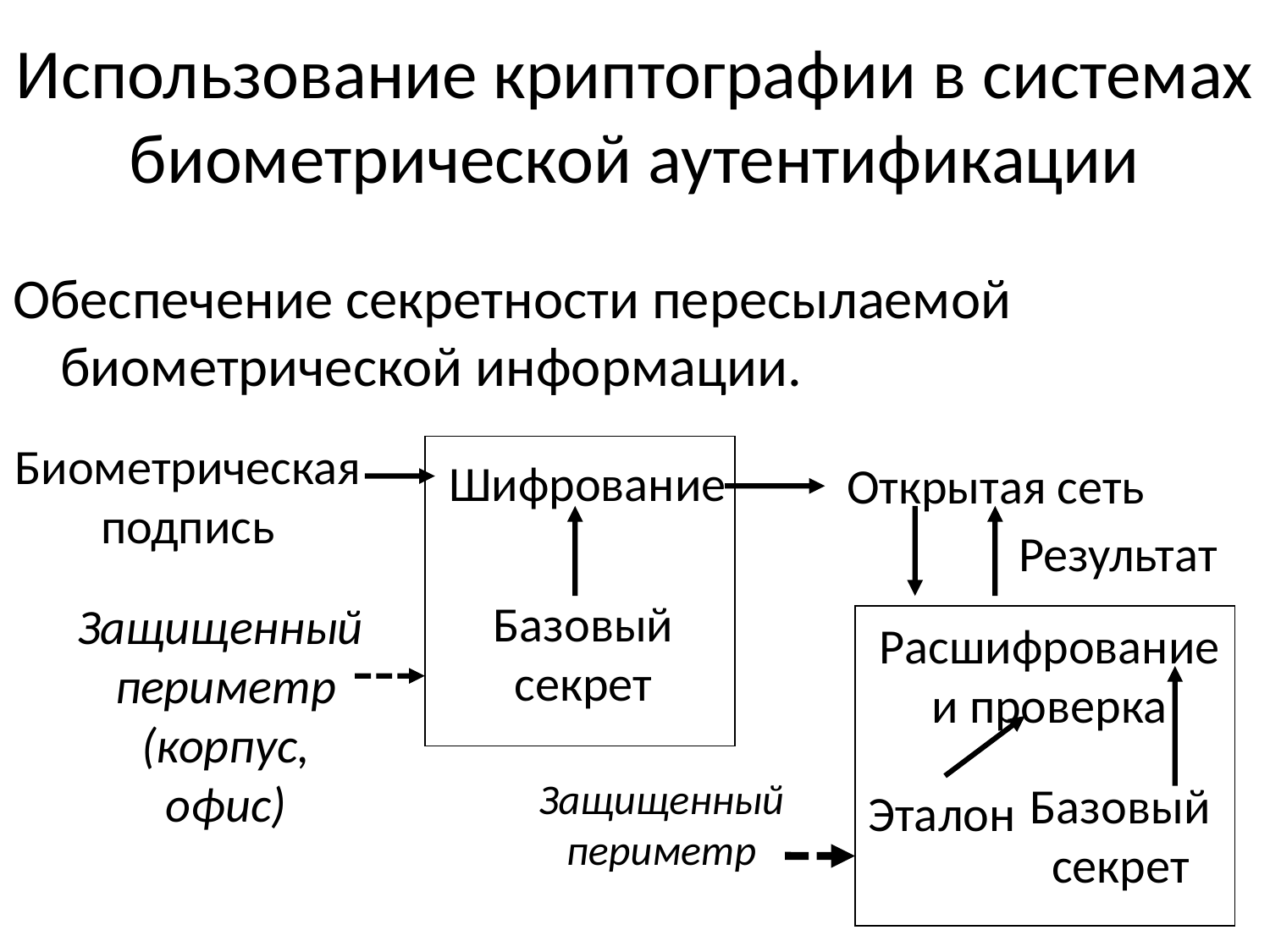

# Использование криптографии в системах биометрической аутентификации
Обеспечение секретности пересылаемой биометрической информации.
Биометрическая
подпись

Шифрование
Открытая сеть

Результат
Базовый
секрет
Защищенный
периметр
(корпус,
офис)

Расшифрование
и проверка

Защищенный
периметр
Базовый
секрет
Эталон